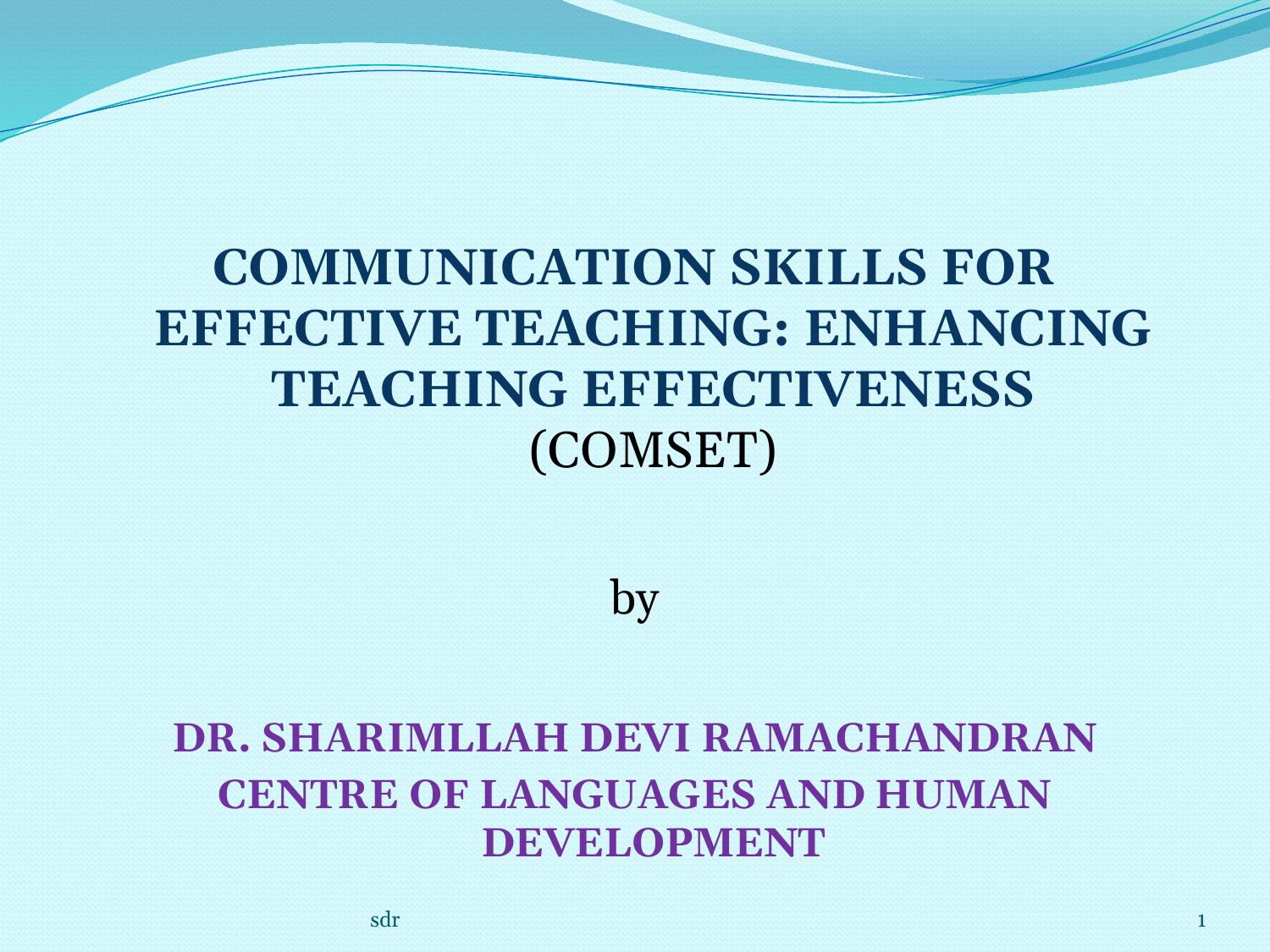

COMMUNICATION SKILLS FOR EFFECTIVE TEACHING: ENHANCING TEACHING EFFECTIVENESS
(COMSET)

by

DR. SHARIMLLAH DEVI RAMACHANDRAN
CENTRE OF LANGUAGES AND HUMAN DEVELOPMENT

sdr
1